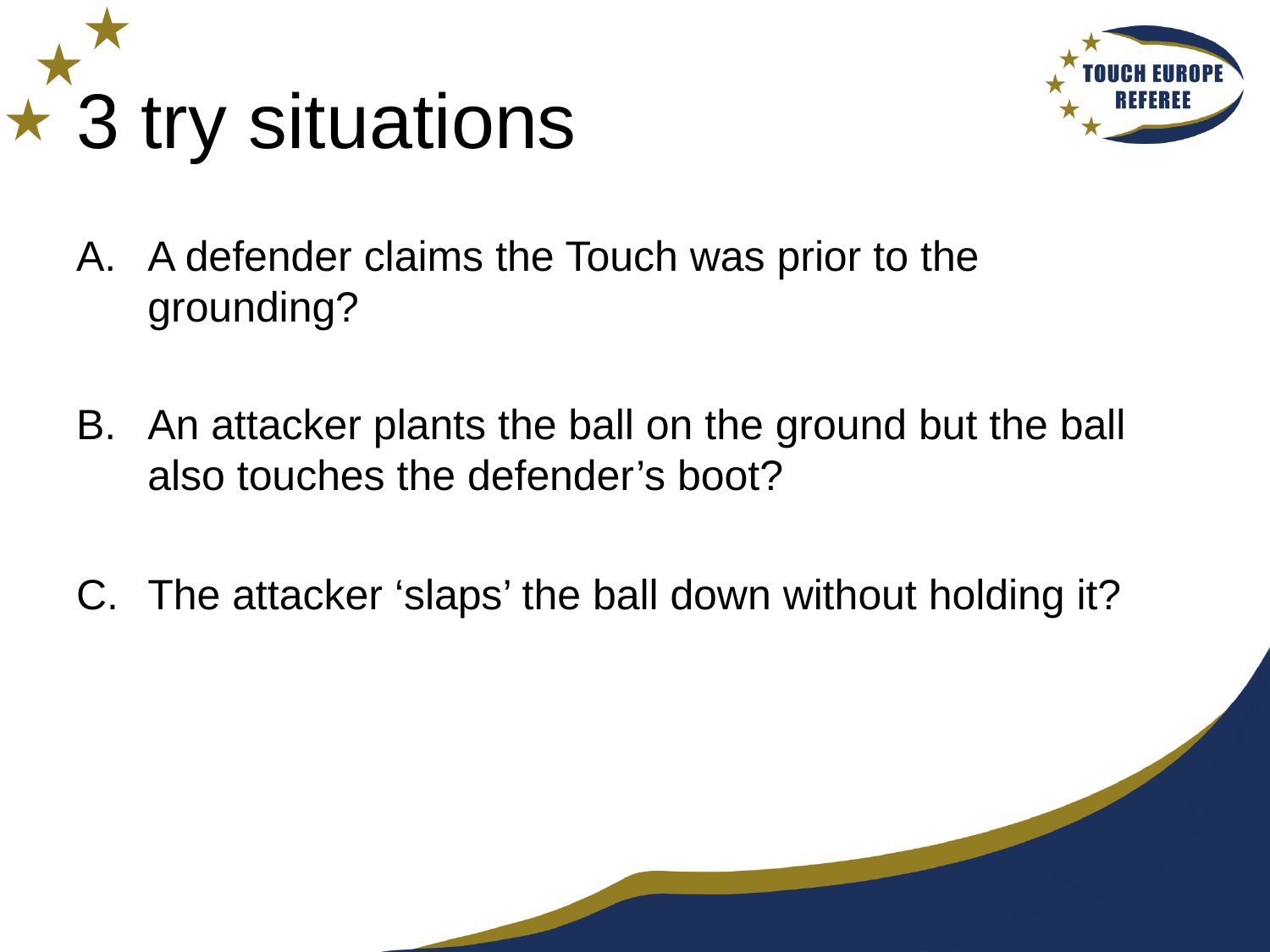

# 3 try situations
A defender claims the Touch was prior to the grounding?

An attacker plants the ball on the ground but the ball also touches the defender’s boot?

The attacker ‘slaps’ the ball down without holding it?